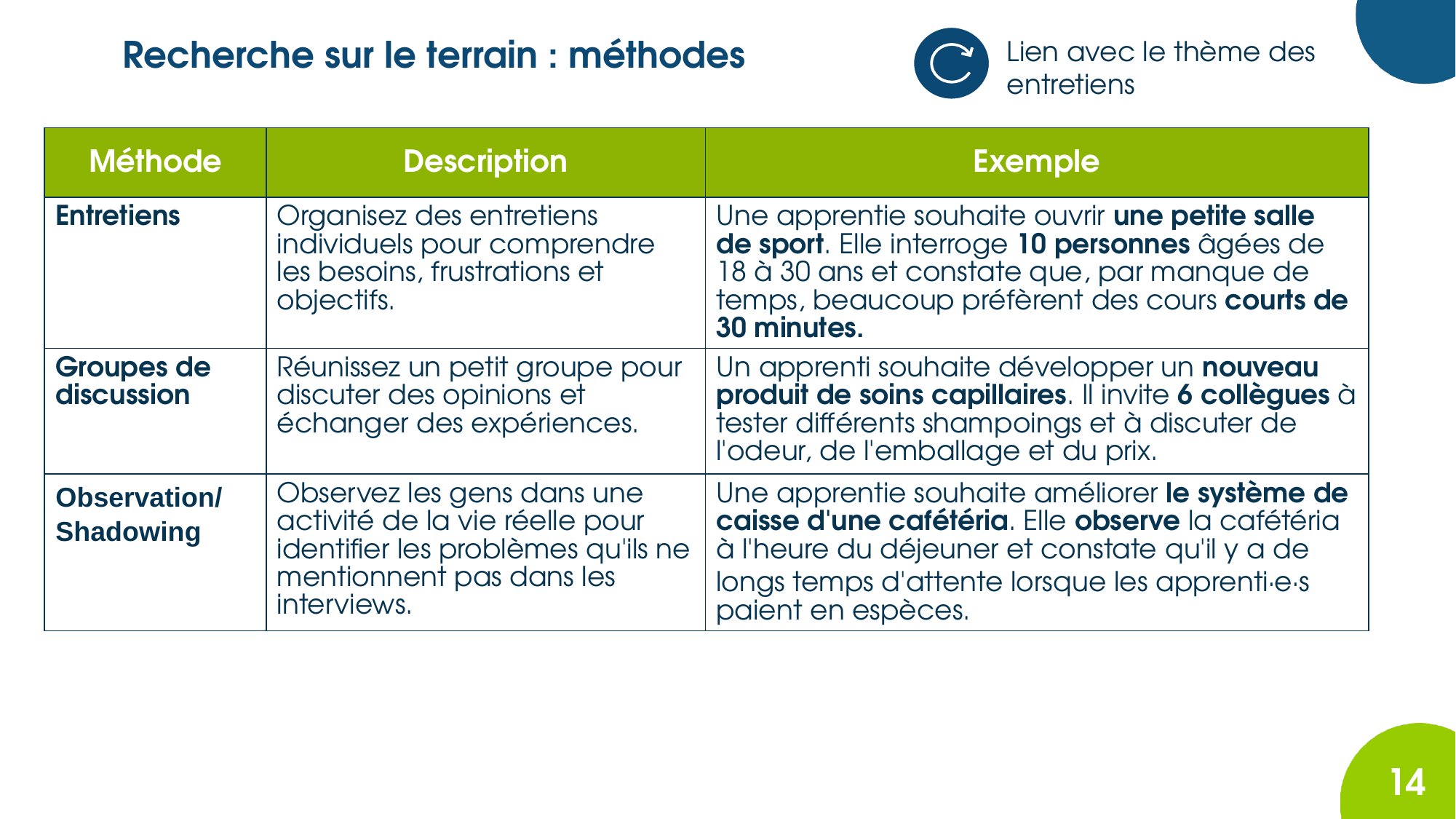

Recherche sur le terrain : méthodes

Lien avec le thème des entretiens

| Méthode | Description | Exemple |
| --- | --- | --- |
| Entretiens | Organisez des entretiens individuels pour comprendre les besoins, frustrations et objectifs. | Une apprentie souhaite ouvrir une petite salle de sport. Elle interroge 10 personnes âgées de 18 à 30 ans et constate que, par manque de temps, beaucoup préfèrent des cours courts de 30 minutes. |
| Groupes de discussion | Réunissez un petit groupe pour discuter des opinions et échanger des expériences. | Un apprenti souhaite développer un nouveau produit de soins capillaires. Il invite 6 collègues à tester différents shampoings et à discuter de l'odeur, de l'emballage et du prix. |
| Observation/ Shadowing | Observez les gens dans une activité de la vie réelle pour identifier les problèmes qu'ils ne mentionnent pas dans les interviews. | Une apprentie souhaite améliorer le système de caisse d'une cafétéria. Elle observe la cafétéria à l'heure du déjeuner et constate qu'il y a de longs temps d'attente lorsque les apprenti·e·s paient en espèces. |
14